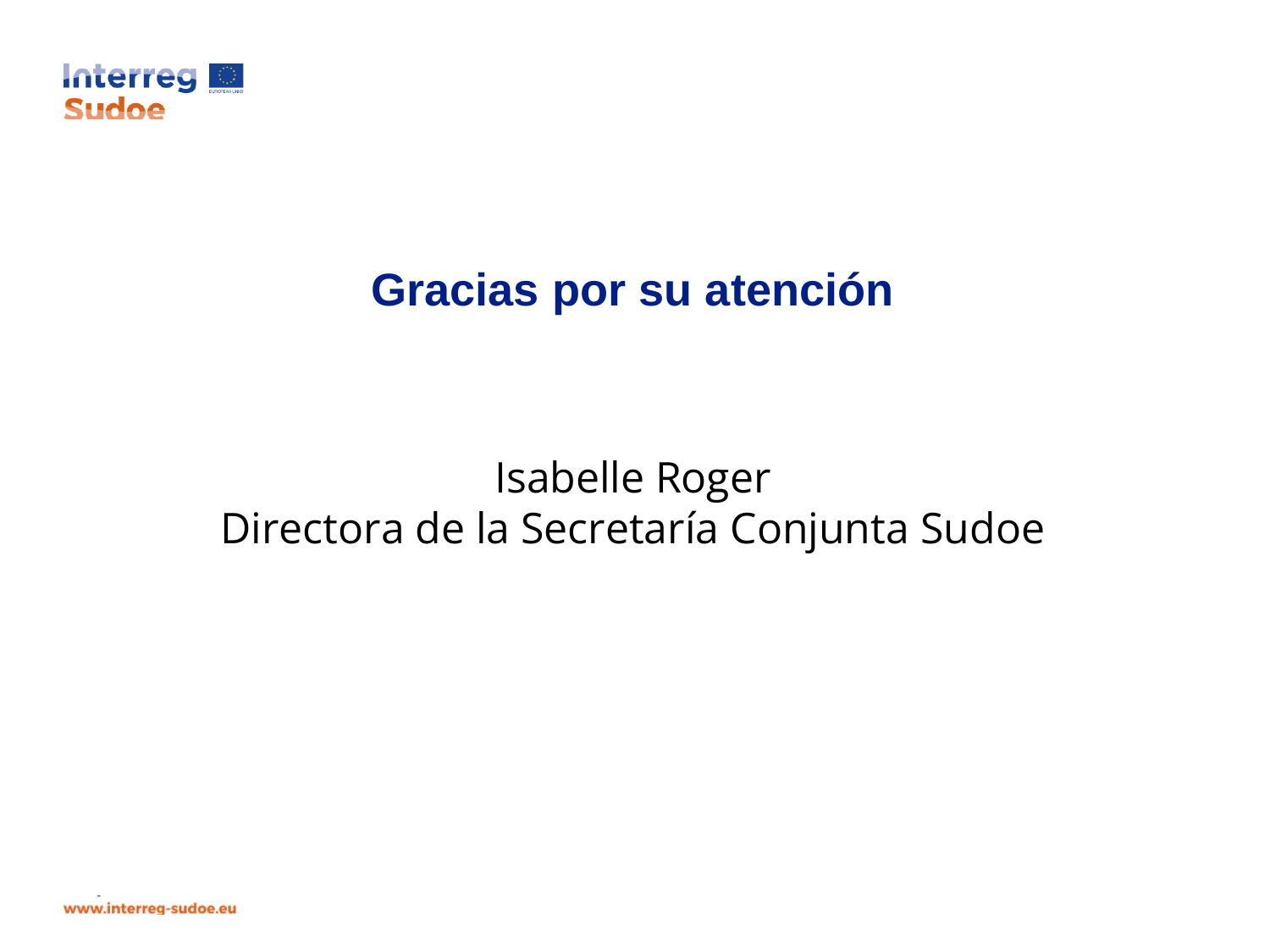

# Gracias por su atención
Isabelle Roger
Directora de la Secretaría Conjunta Sudoe